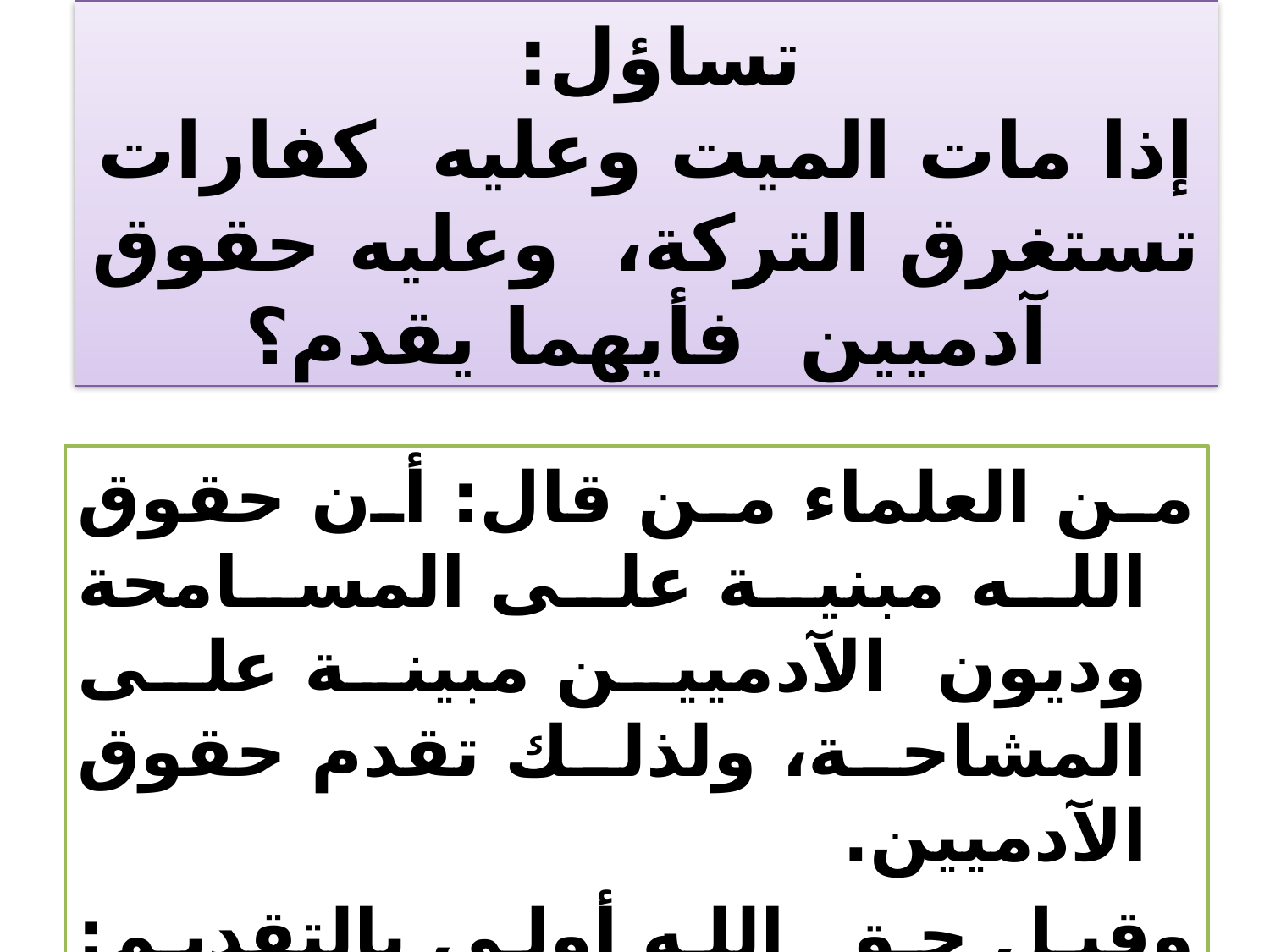

# تساؤل: إذا مات الميت وعليه  كفارات تستغرق التركة،  وعليه حقوق آدميين  فأيهما يقدم؟
من العلماء من قال: أن حقوق الله مبنية على المسامحة وديون  الآدميين مبينة على المشاحة، ولذلك تقدم حقوق الآدميين.
وقيل حق  الله أولى بالتقديم: لقوله صلى الله عليه وسلم: ”اقضوا الله فالله أحق بالوفاء“.
9
وفاء بنت محمد العيسى